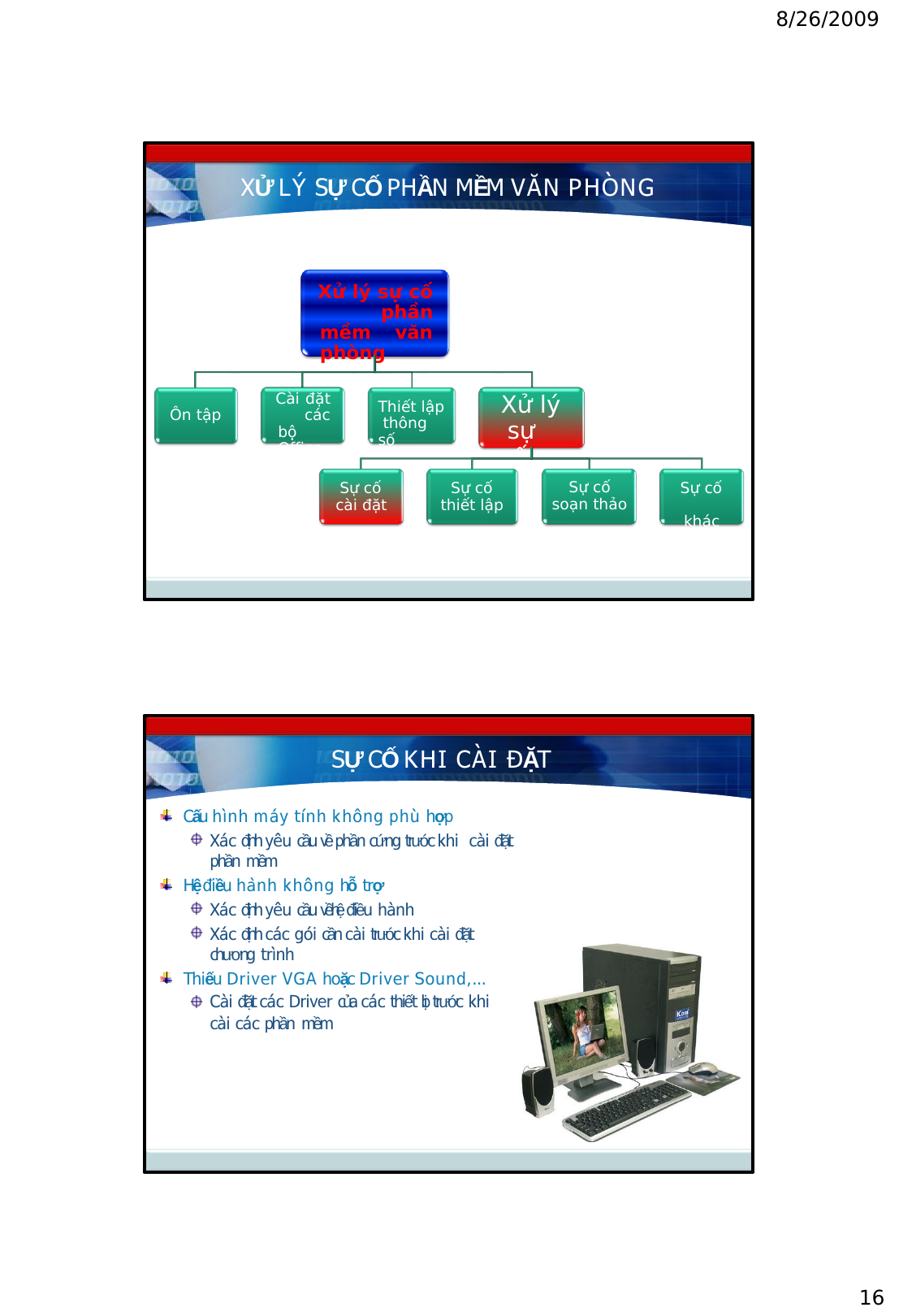

8/26/2009

XỬ LÝ SỰ CỐ PHẦN MỀM VĂN PHÒNG

Xử lý sự cố  phần mềm  văn phòng

Cài đặt  các bộ  Office
Xử lý  sự cố
Thiết lập  thông số
Ôn tập

Sự cố  cài đặt
Sự cố  thiết lập
Sự cố
soạn thảo
Sự cố  khác

SỰ CỐ KHI CÀI ĐẶT

Cấu hình máy tính không phù hợp
Xác định yêu cầu về phần cứng trước khi  cài đặt phần mềm
Hệ điều hành không hỗ trợ
Xác định yêu cầu về hệ điều hành
Xác định các gói cần cài trước khi cài đặt  chương trình
Thiếu Driver VGA hoặc Driver Sound,…  Cài đặt các Driver của các thiết bị trước  khi cài các phần mềm

16